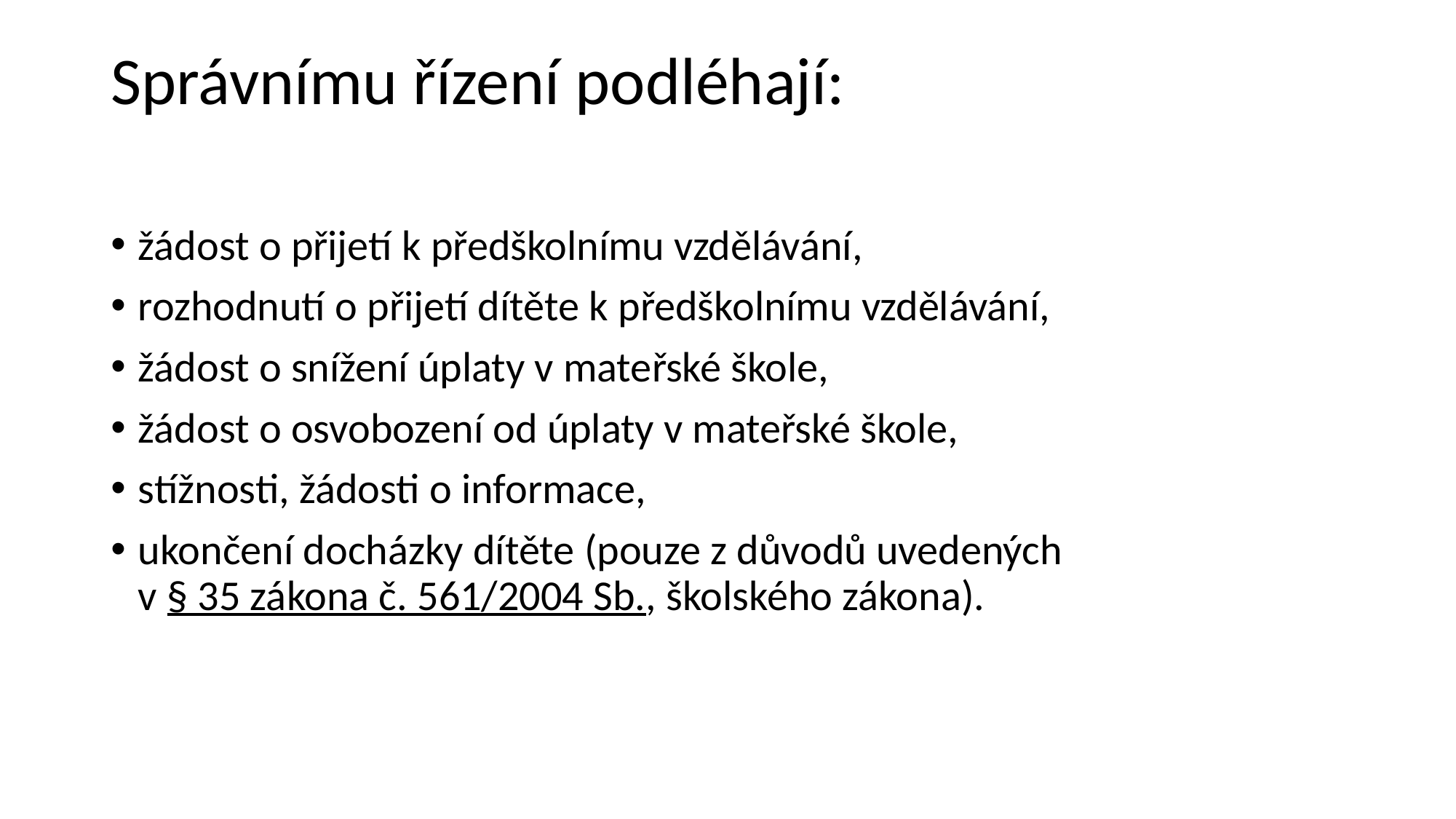

# Správnímu řízení podléhají:
žádost o přijetí k předškolnímu vzdělávání,
rozhodnutí o přijetí dítěte k předškolnímu vzdělávání,
žádost o snížení úplaty v mateřské škole,
žádost o osvobození od úplaty v mateřské škole,
stížnosti, žádosti o informace,
ukončení docházky dítěte (pouze z důvodů uvedených
v § 35 zákona č. 561/2004 Sb., školského zákona).